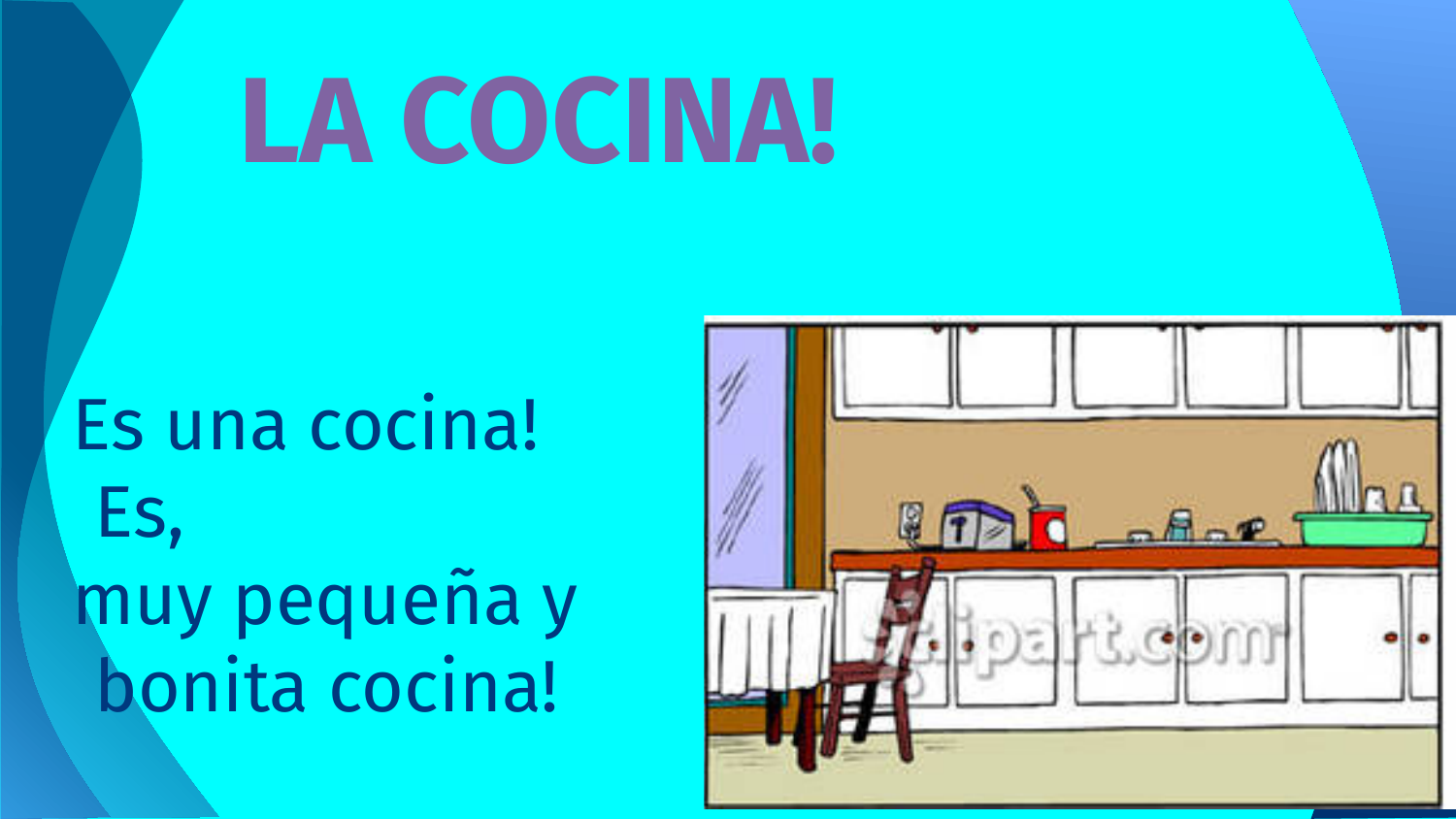

# LA COCINA!

Es una cocina! Es,
muy pequeña y bonita cocina!